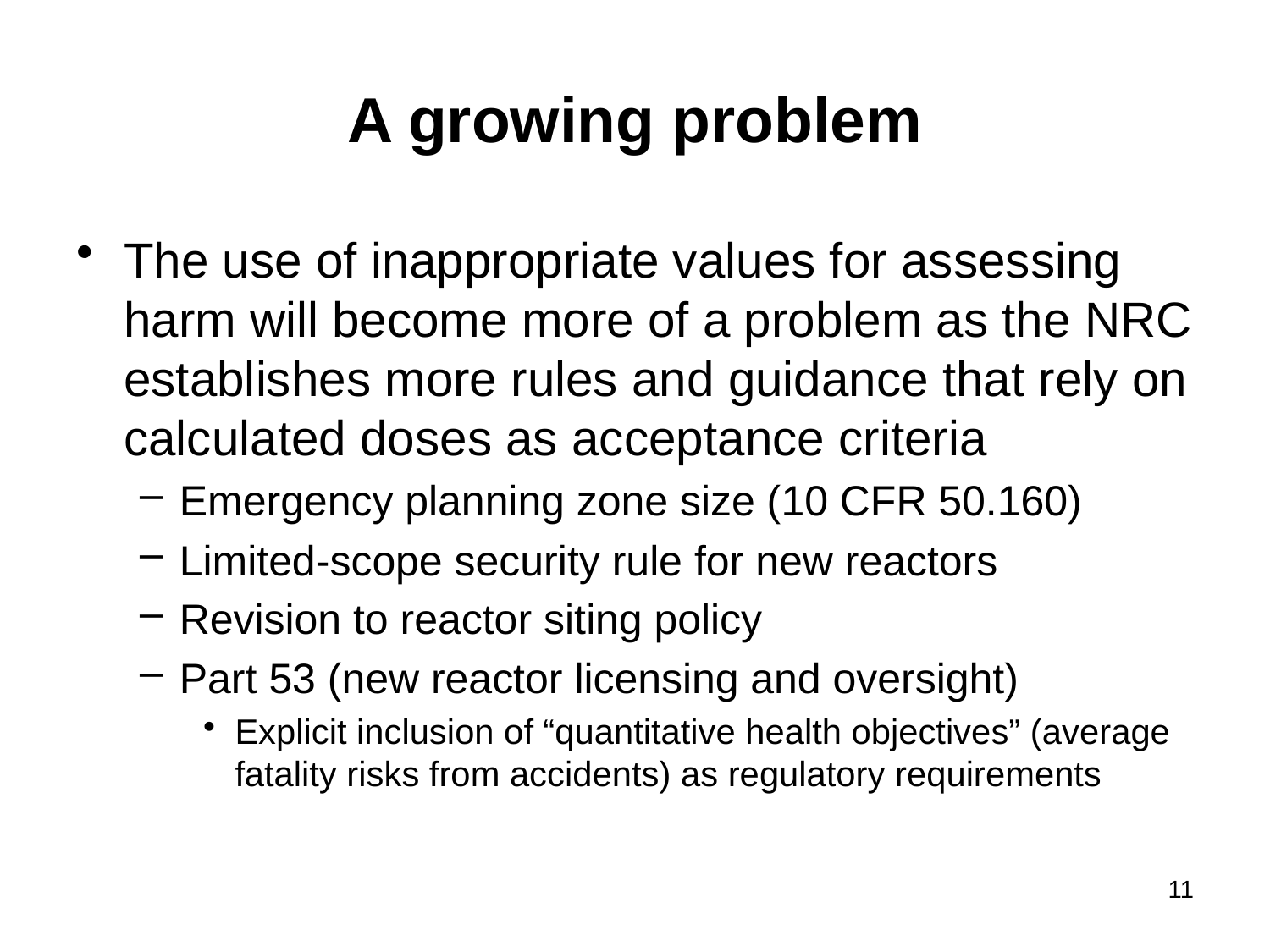

# A growing problem
The use of inappropriate values for assessing harm will become more of a problem as the NRC establishes more rules and guidance that rely on calculated doses as acceptance criteria
Emergency planning zone size (10 CFR 50.160)
Limited-scope security rule for new reactors
Revision to reactor siting policy
Part 53 (new reactor licensing and oversight)
Explicit inclusion of “quantitative health objectives” (average fatality risks from accidents) as regulatory requirements
11